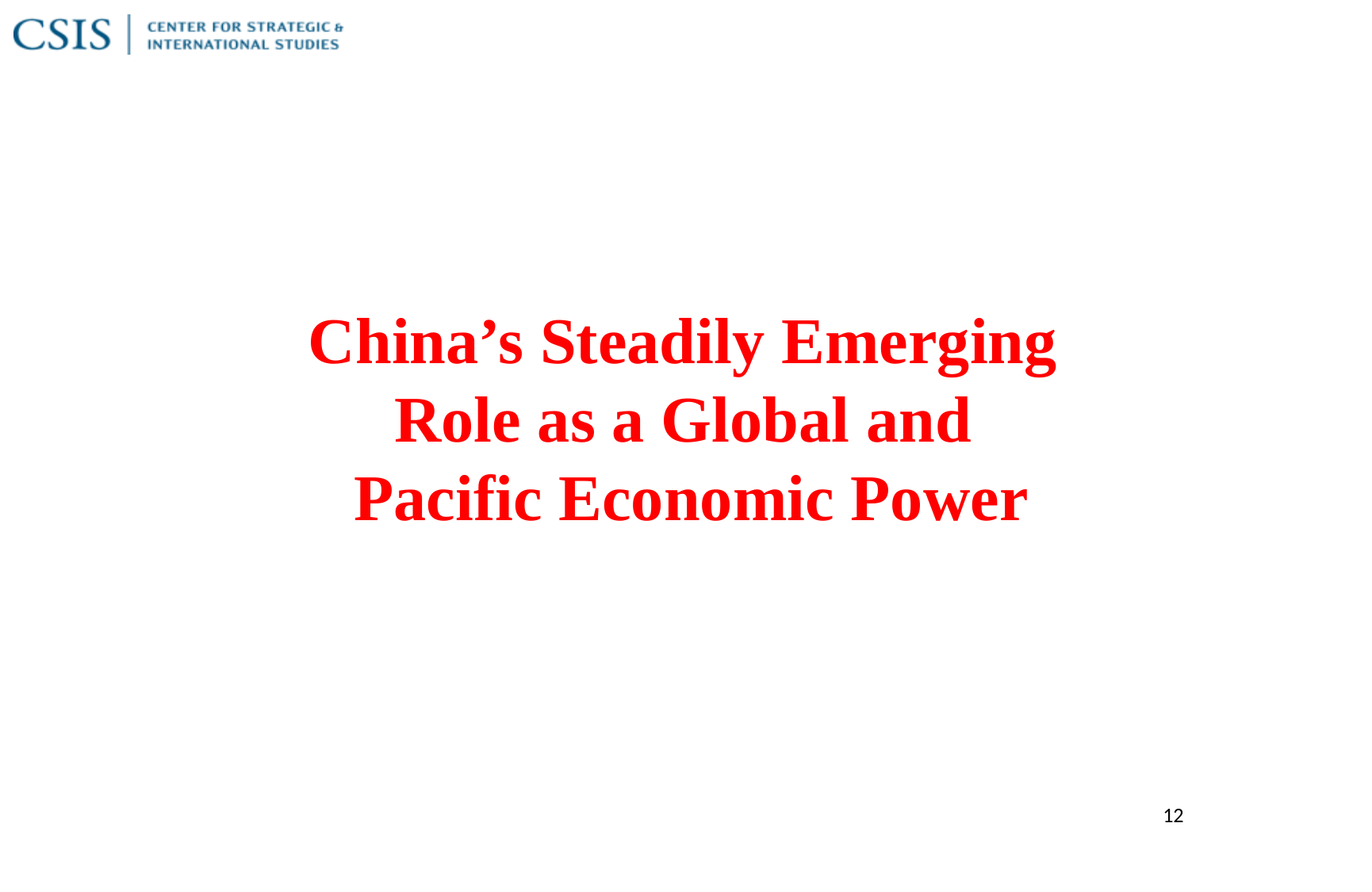

China’s Steadily Emerging
Role as a Global and
Pacific Economic Power
12